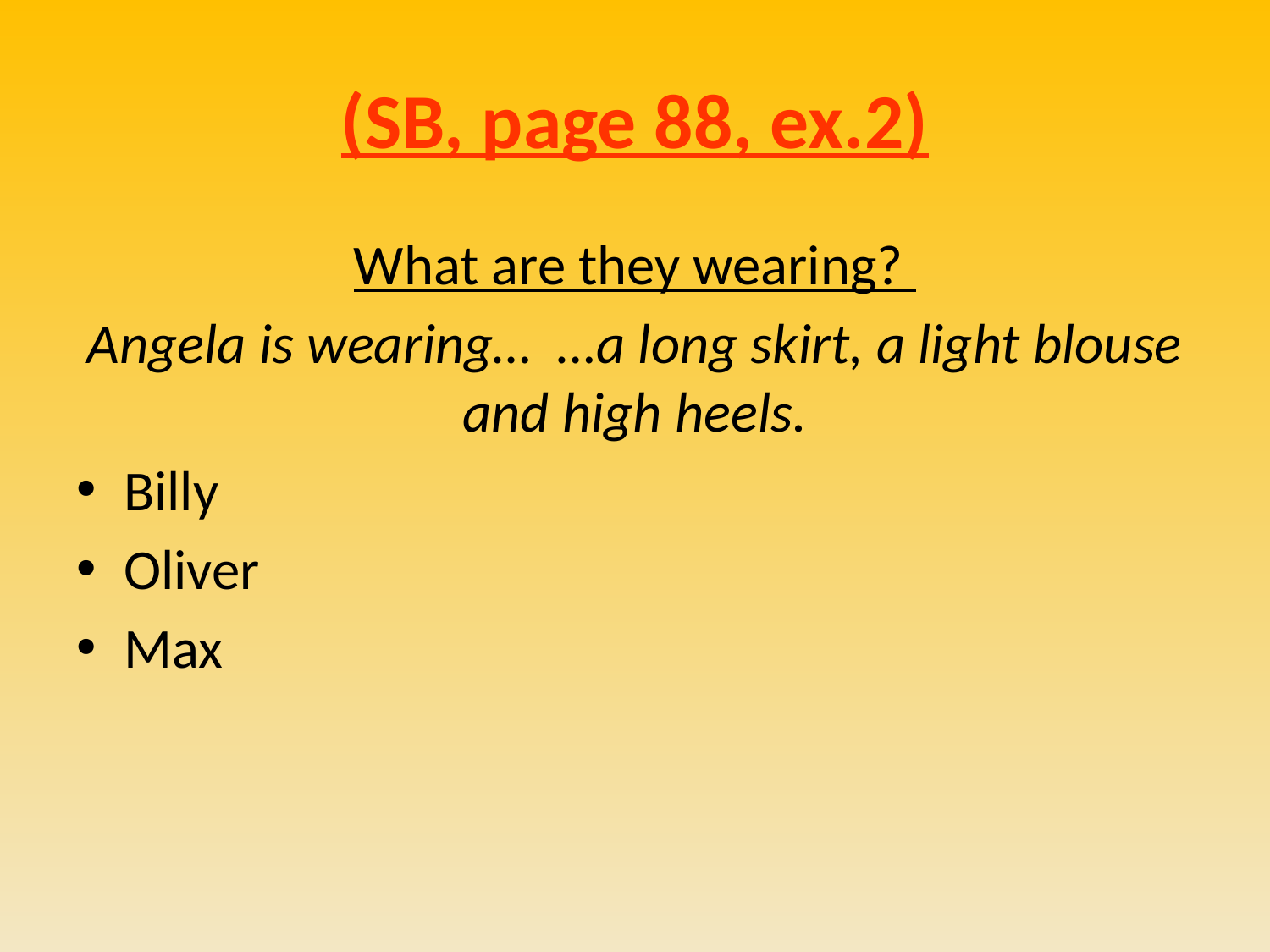

# (SB, page 88, ex.2)
What are they wearing?
Angela is wearing…  …a long skirt, a light blouse and high heels.
Billy
Oliver
Max